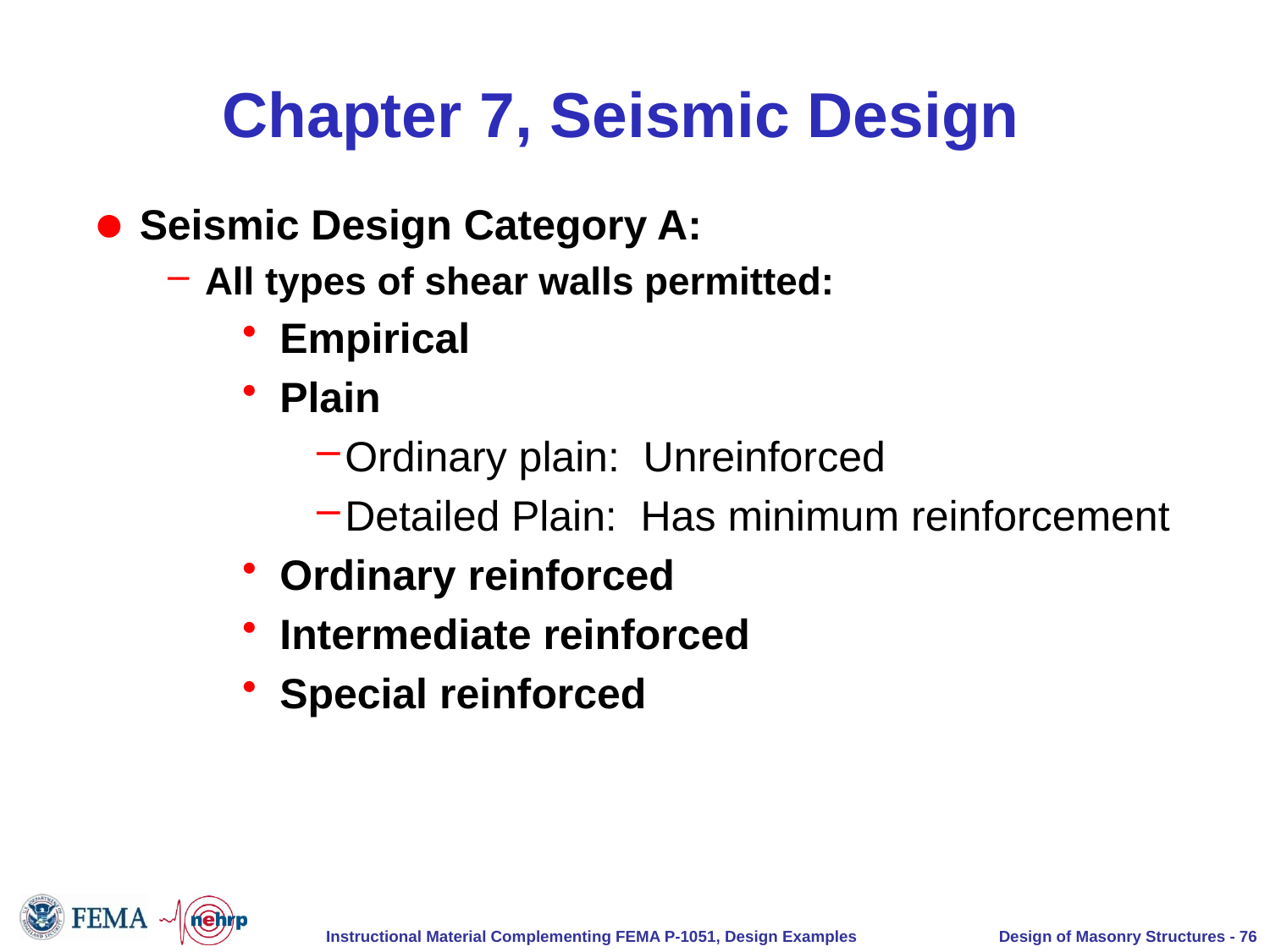

# Chapter 7, Seismic Design
Seismic Design Category A:
All types of shear walls permitted:
Empirical
Plain
Ordinary plain:  Unreinforced
Detailed Plain:  Has minimum reinforcement
Ordinary reinforced
Intermediate reinforced
Special reinforced

Design of Masonry Structures - 76
Instructional Material Complementing FEMA P-1051, Design Examples